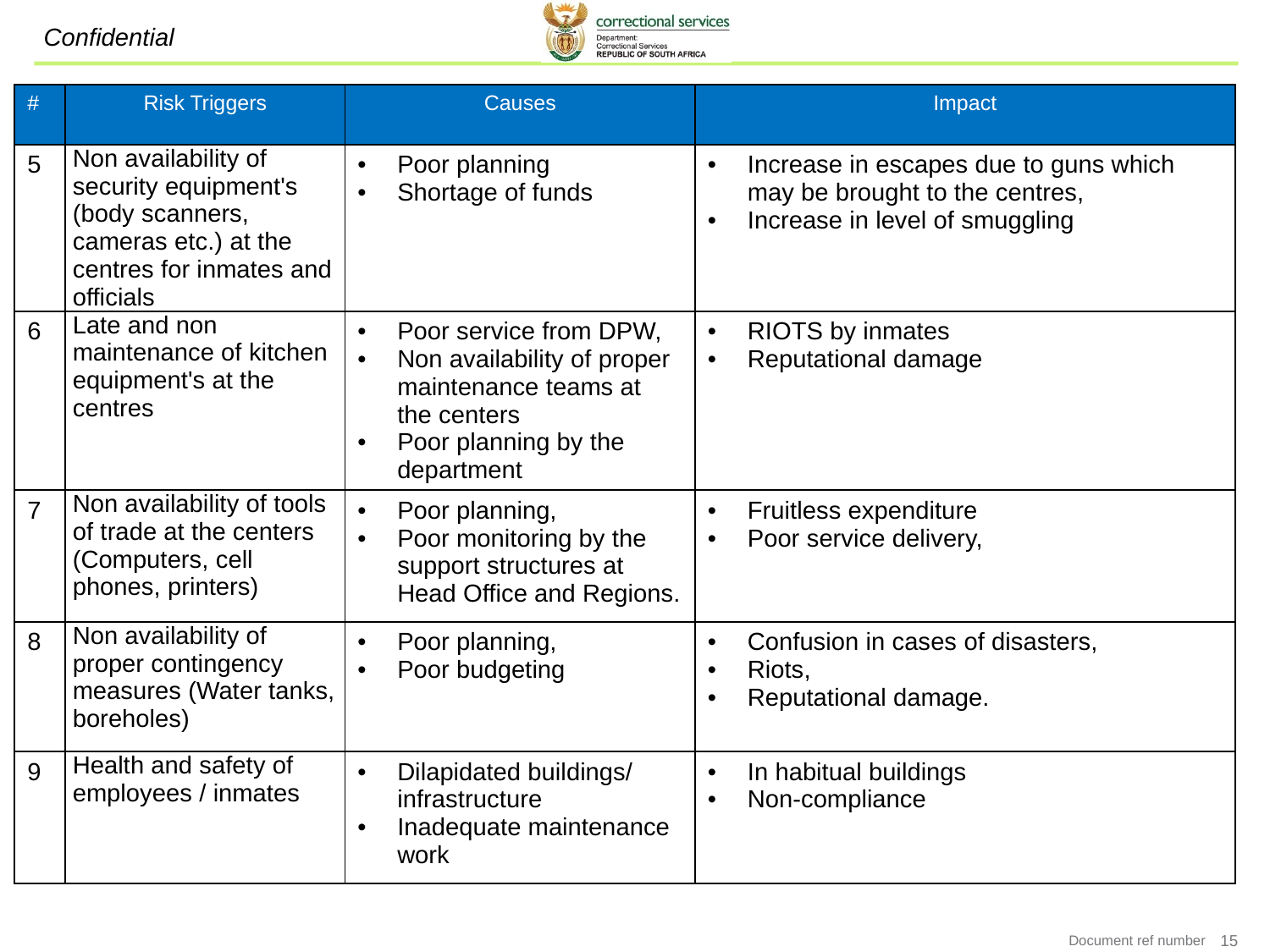

# 4. Emerging risks triggers identified
| # | Risk Triggers | Causes | Impact |
| --- | --- | --- | --- |
| 5 | Non availability of security equipment's (body scanners, cameras etc.) at the centres for inmates and officials | Poor planning Shortage of funds | Increase in escapes due to guns which may be brought to the centres, Increase in level of smuggling |
| 6 | Late and non maintenance of kitchen equipment's at the centres | Poor service from DPW, Non availability of proper maintenance teams at the centers Poor planning by the department | RIOTS by inmates Reputational damage |
| 7 | Non availability of tools of trade at the centers (Computers, cell phones, printers) | Poor planning, Poor monitoring by the support structures at Head Office and Regions. | Fruitless expenditure Poor service delivery, |
| 8 | Non availability of proper contingency measures (Water tanks, boreholes) | Poor planning, Poor budgeting | Confusion in cases of disasters, Riots, Reputational damage. |
| 9 | Health and safety of employees / inmates | Dilapidated buildings/ infrastructure Inadequate maintenance work | In habitual buildings Non-compliance |